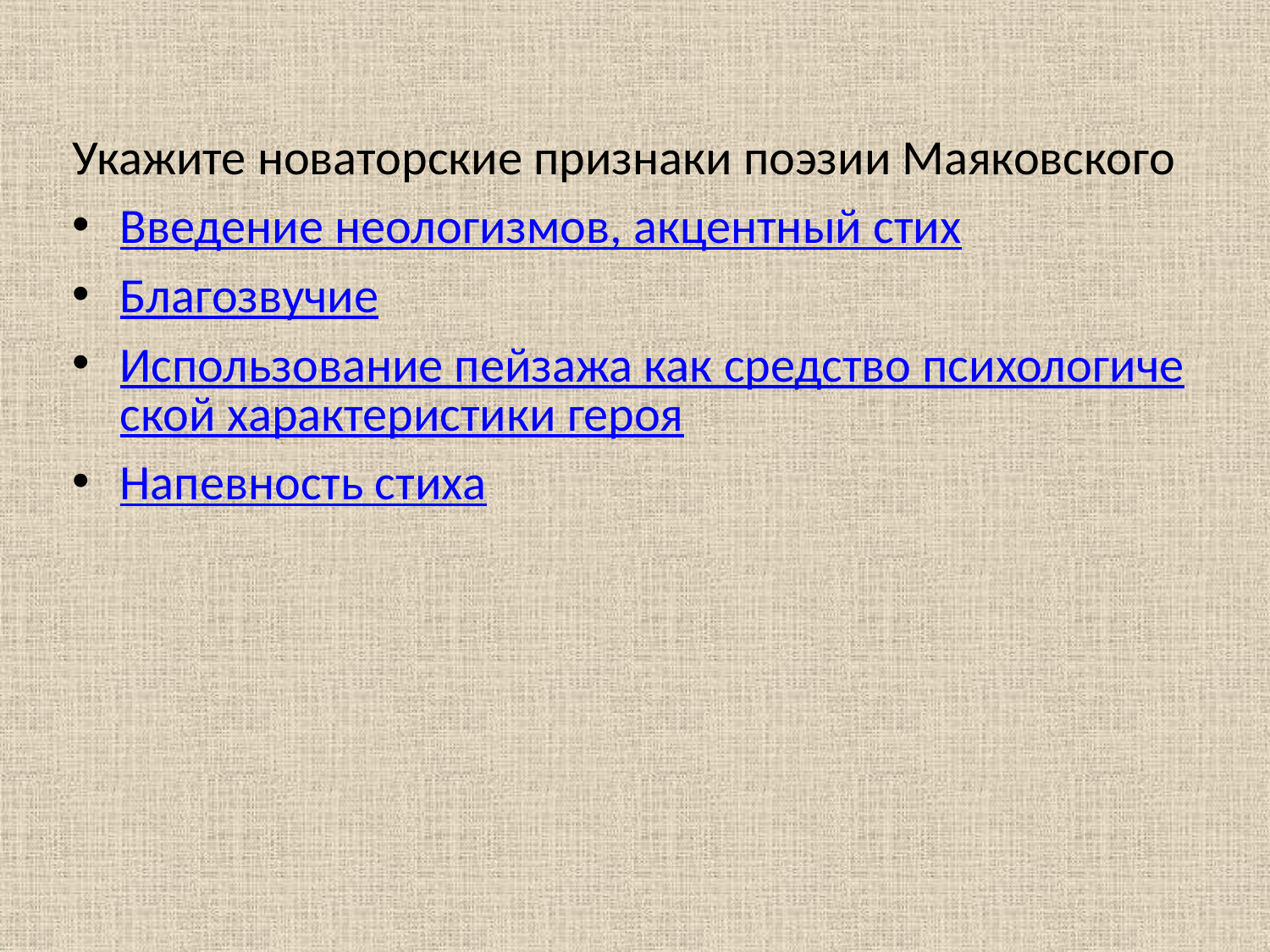

Укажите новаторские признаки поэзии Маяковского
Введение неологизмов, акцентный стих
Благозвучие
Использование пейзажа как средство психологической характеристики героя
Напевность стиха